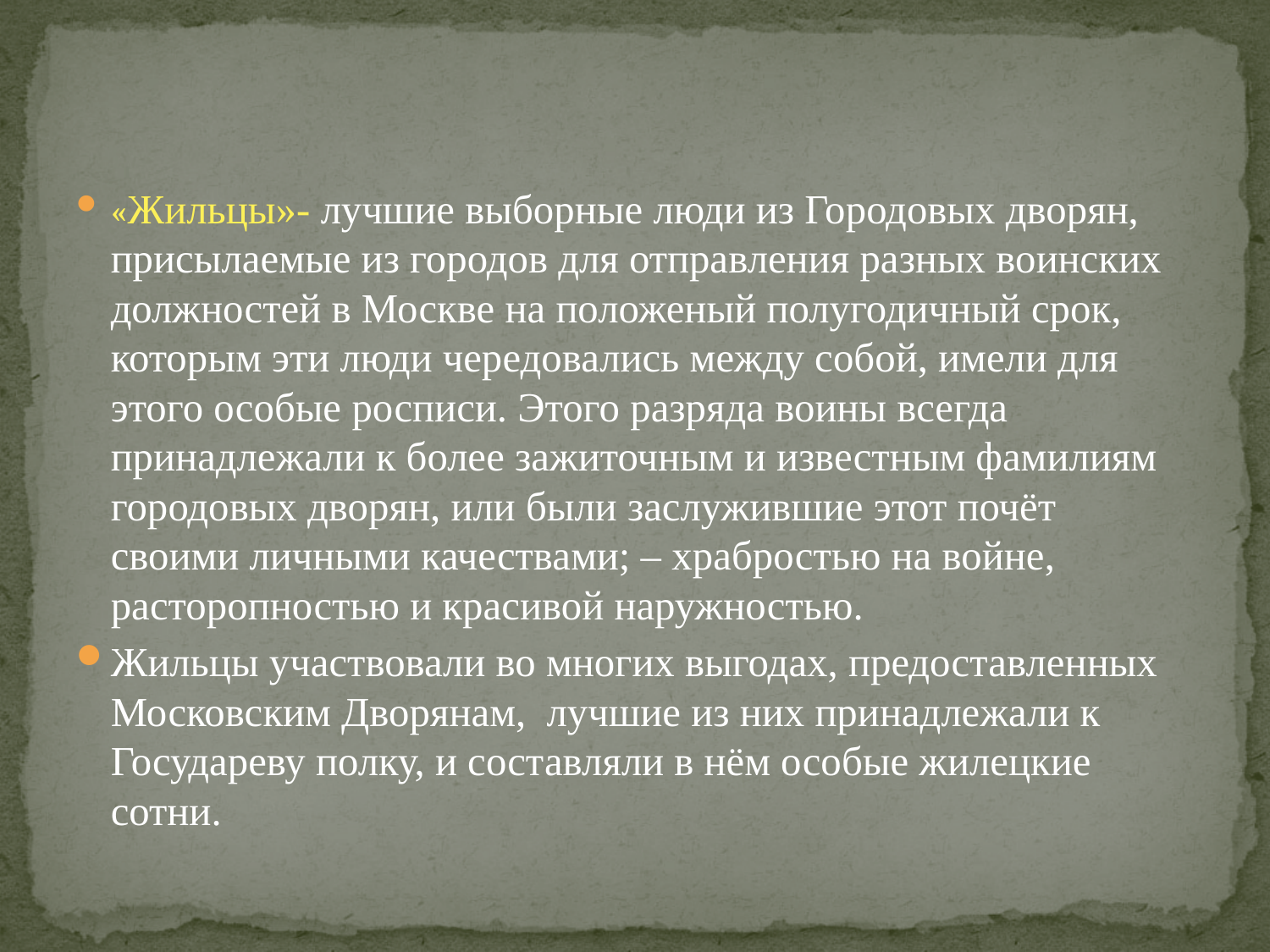

#
«Жильцы»- лучшие выборные люди из Городовых дворян, присылаемые из городов для отправления разных воинских должностей в Москве на положеный полугодичный срок, которым эти люди чередовались между собой, имели для этого особые росписи. Этого разряда воины всегда принадлежали к более зажиточным и известным фамилиям городовых дворян, или были заслужившие этот почёт своими личными качествами; – храбростью на войне, расторопностью и красивой наружностью.
Жильцы участвовали во многих выгодах, предоставленных Московским Дворянам,  лучшие из них принадлежали к Государеву полку, и составляли в нём особые жилецкие сотни.